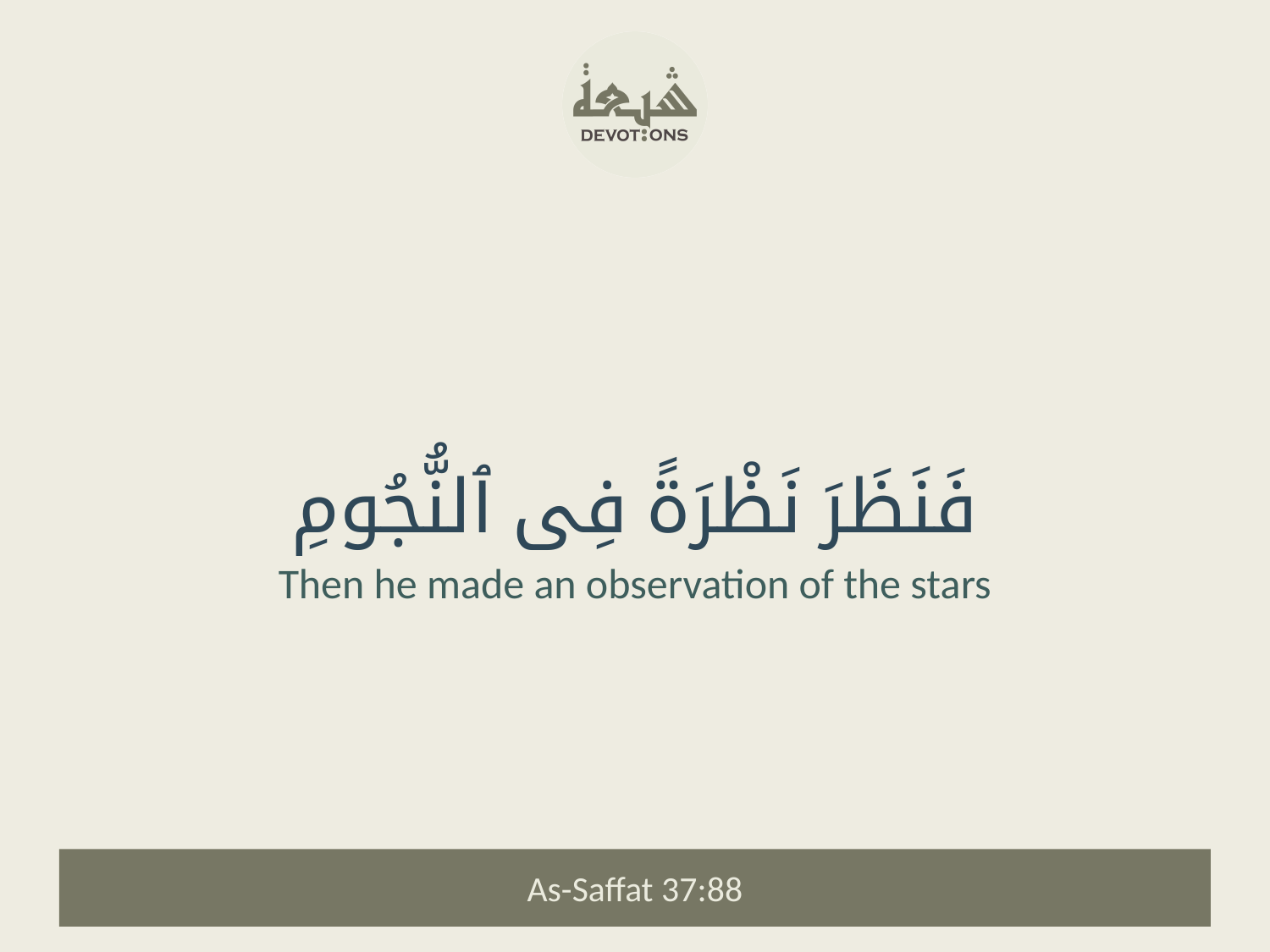

فَنَظَرَ نَظْرَةً فِى ٱلنُّجُومِ
Then he made an observation of the stars
As-Saffat 37:88